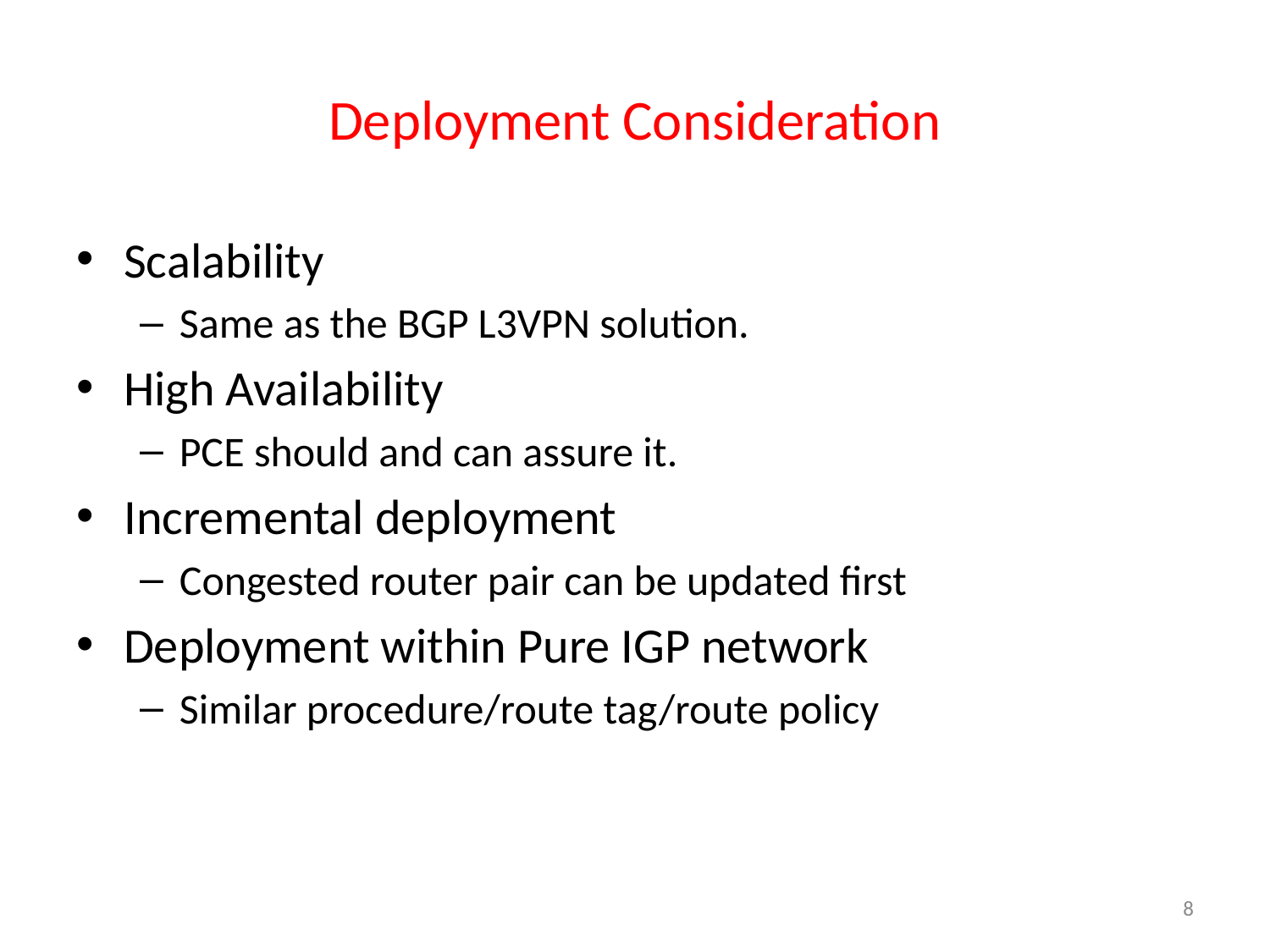

# Deployment Consideration
Scalability
Same as the BGP L3VPN solution.
High Availability
PCE should and can assure it.
Incremental deployment
Congested router pair can be updated first
Deployment within Pure IGP network
Similar procedure/route tag/route policy
8